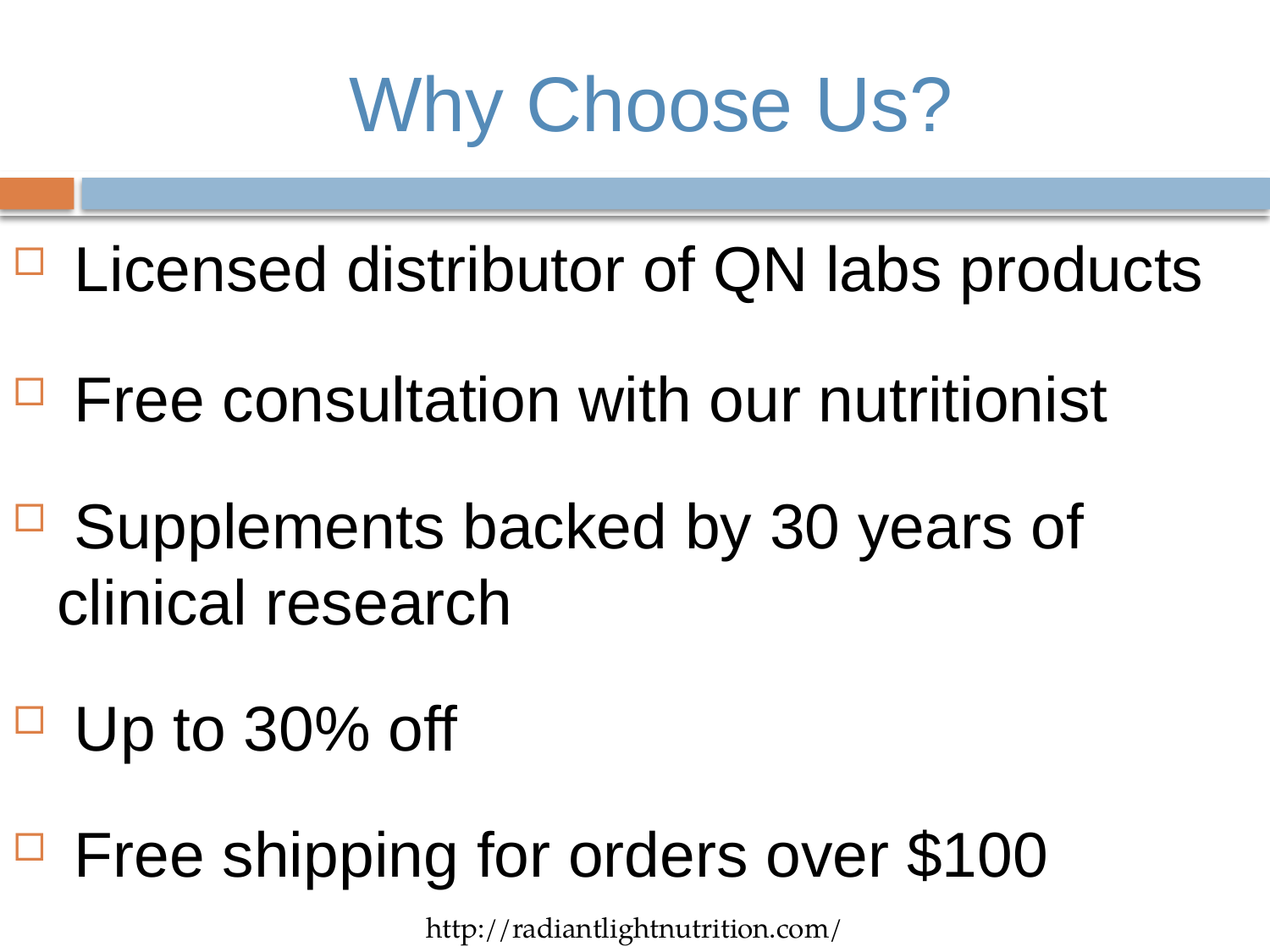

# Why Choose Us?
 Licensed distributor of QN labs products

 Free consultation with our nutritionist

 Supplements backed by 30 years of clinical research

 Up to 30% off

 Free shipping for orders over $100
http://radiantlightnutrition.com/